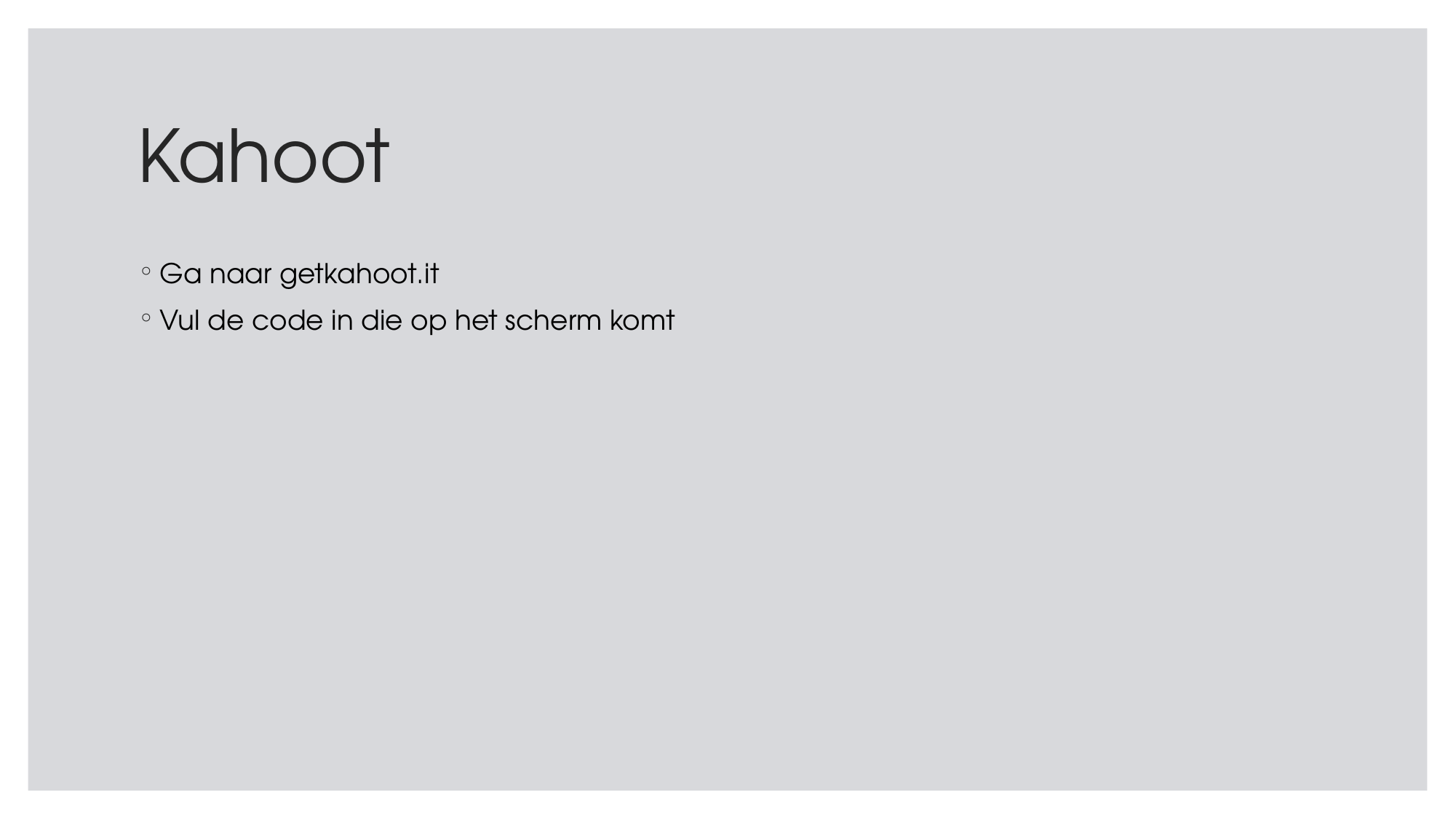

# Kahoot
Ga naar getkahoot.it
Vul de code in die op het scherm komt